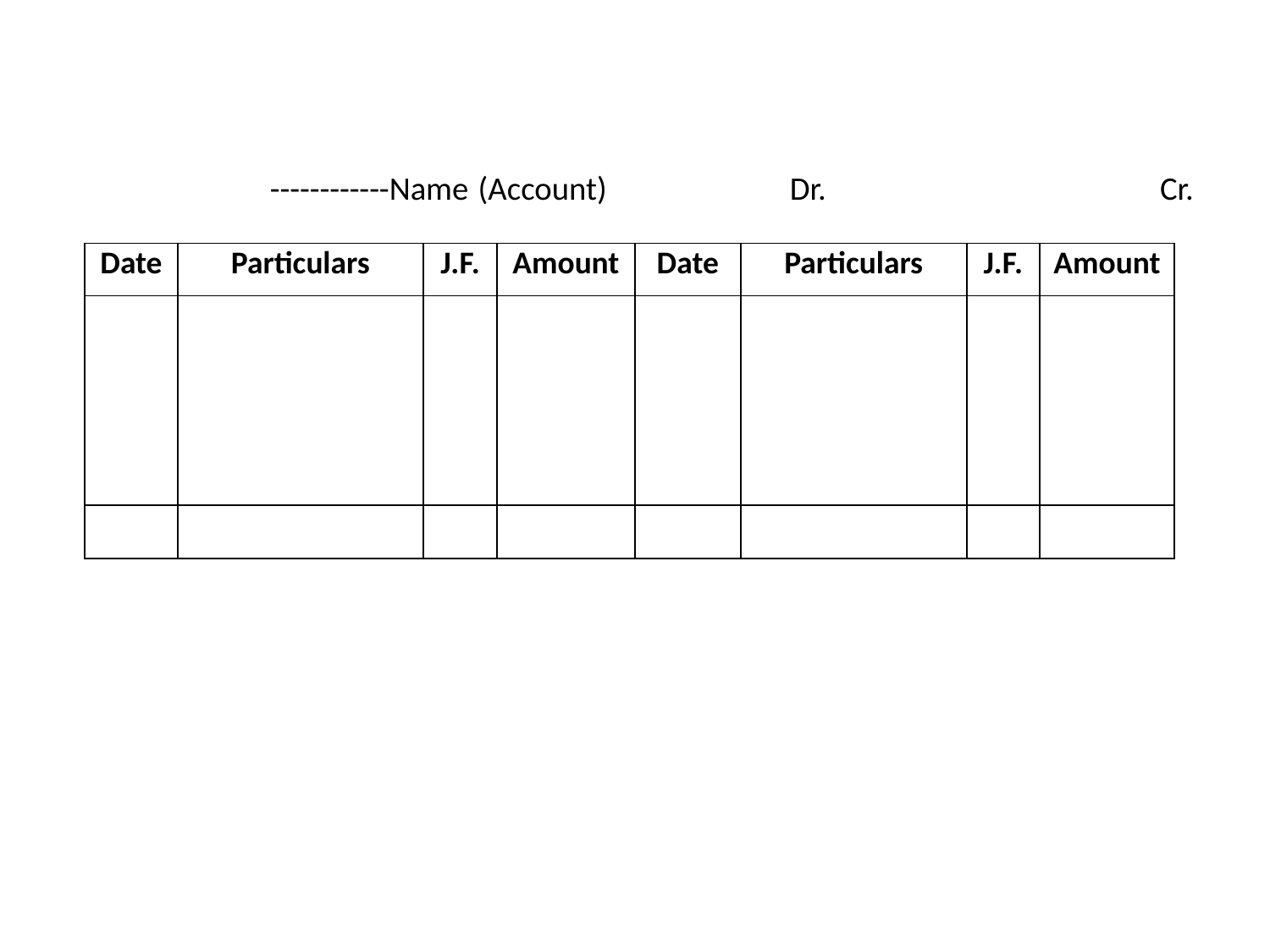

# ------------Name (Account) 	      		      Dr.                             						Cr.
| Date | Particulars | J.F. | Amount | Date | Particulars | J.F. | Amount |
| --- | --- | --- | --- | --- | --- | --- | --- |
|  |  |  |  |  |  |  |  |
|  |  |  |  |  |  |  |  |